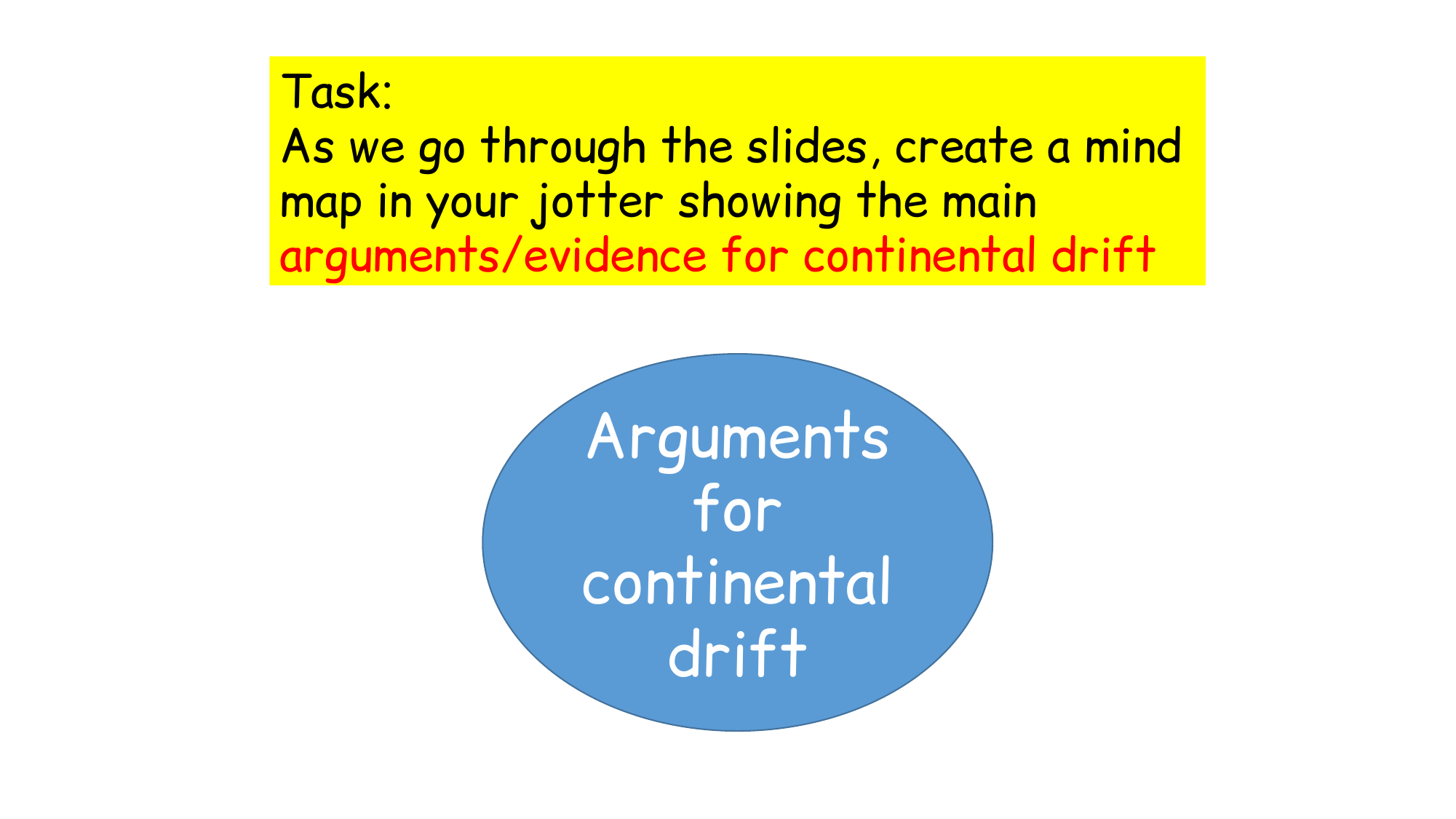

Task:
As we go through the slides, create a mind map in your jotter showing the main arguments/evidence for continental drift
Arguments for continental drift